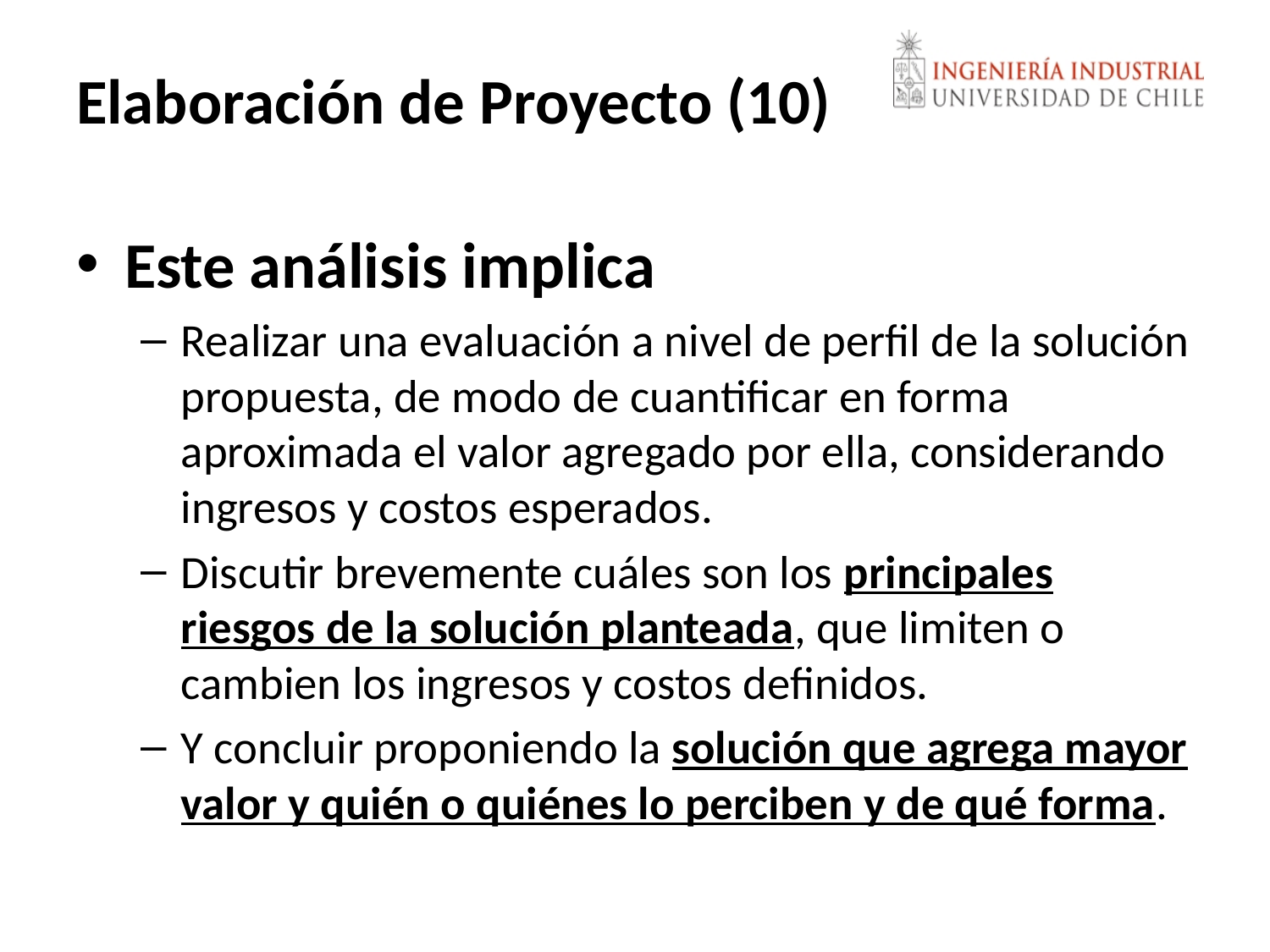

# Elaboración de Proyecto (10)
Este análisis implica
Realizar una evaluación a nivel de perfil de la solución propuesta, de modo de cuantificar en forma aproximada el valor agregado por ella, considerando ingresos y costos esperados.
Discutir brevemente cuáles son los principales riesgos de la solución planteada, que limiten o cambien los ingresos y costos definidos.
Y concluir proponiendo la solución que agrega mayor valor y quién o quiénes lo perciben y de qué forma.